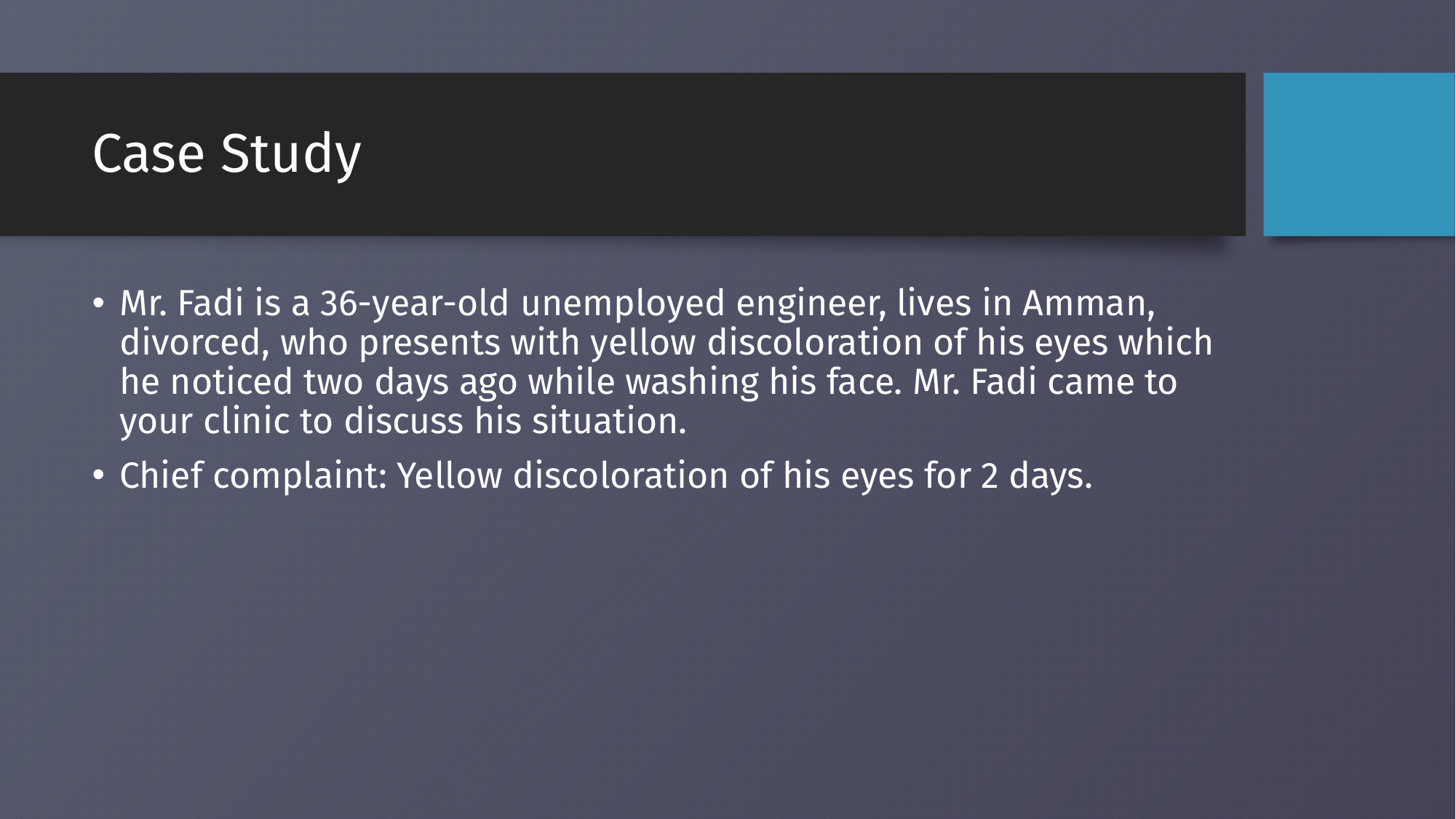

# Case Study
Mr. Fadi is a 36-year-old unemployed engineer, lives in Amman, divorced, who presents with yellow discoloration of his eyes which he noticed two days ago while washing his face. Mr. Fadi came to your clinic to discuss his situation.
Chief complaint: Yellow discoloration of his eyes for 2 days.